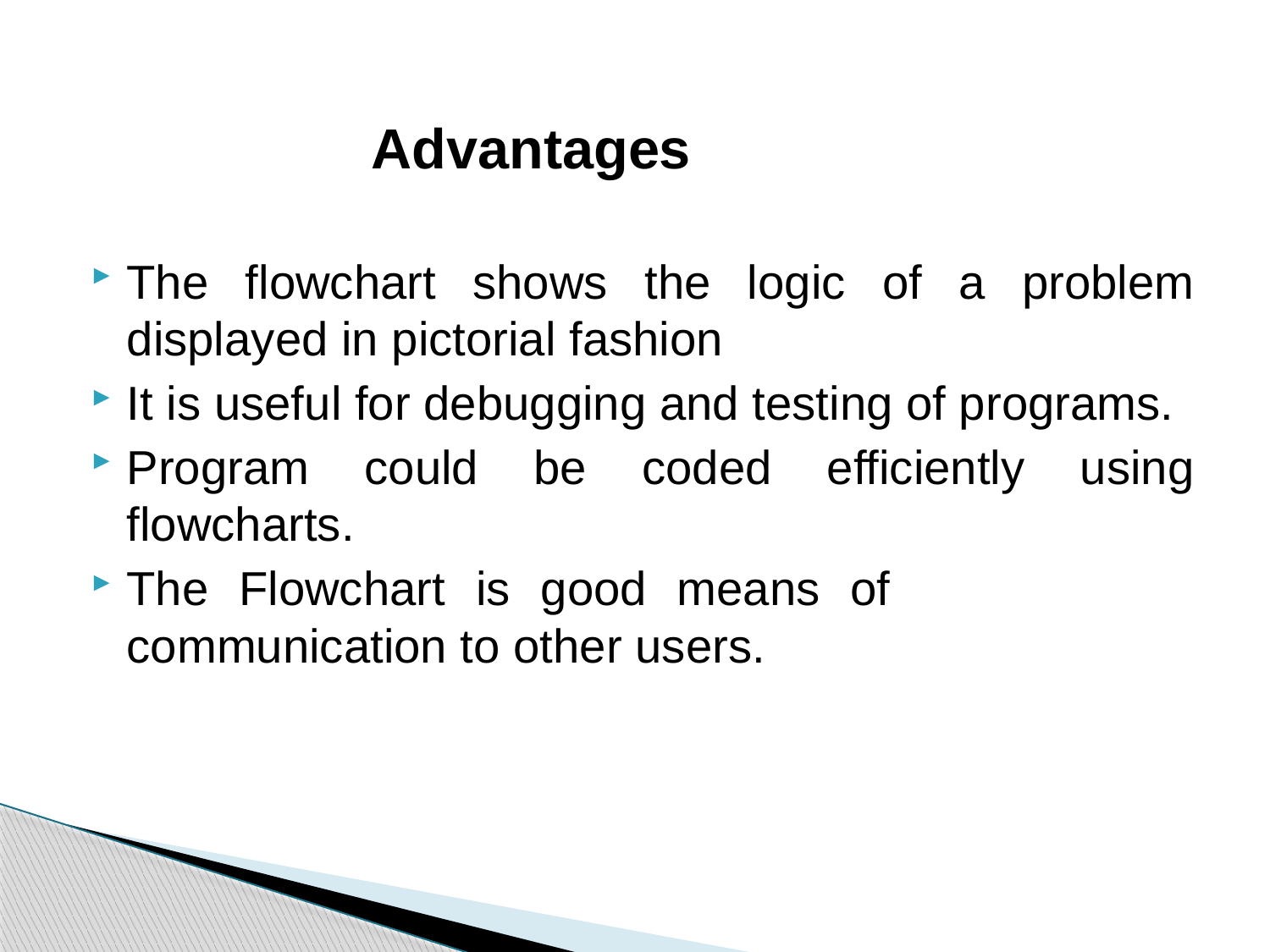

#
                     Advantages

The flowchart shows the logic of a problem displayed in pictorial fashion
It is useful for debugging and testing of programs.
Program could be coded efficiently using flowcharts.
The Flowchart is good means of           communication to other users.